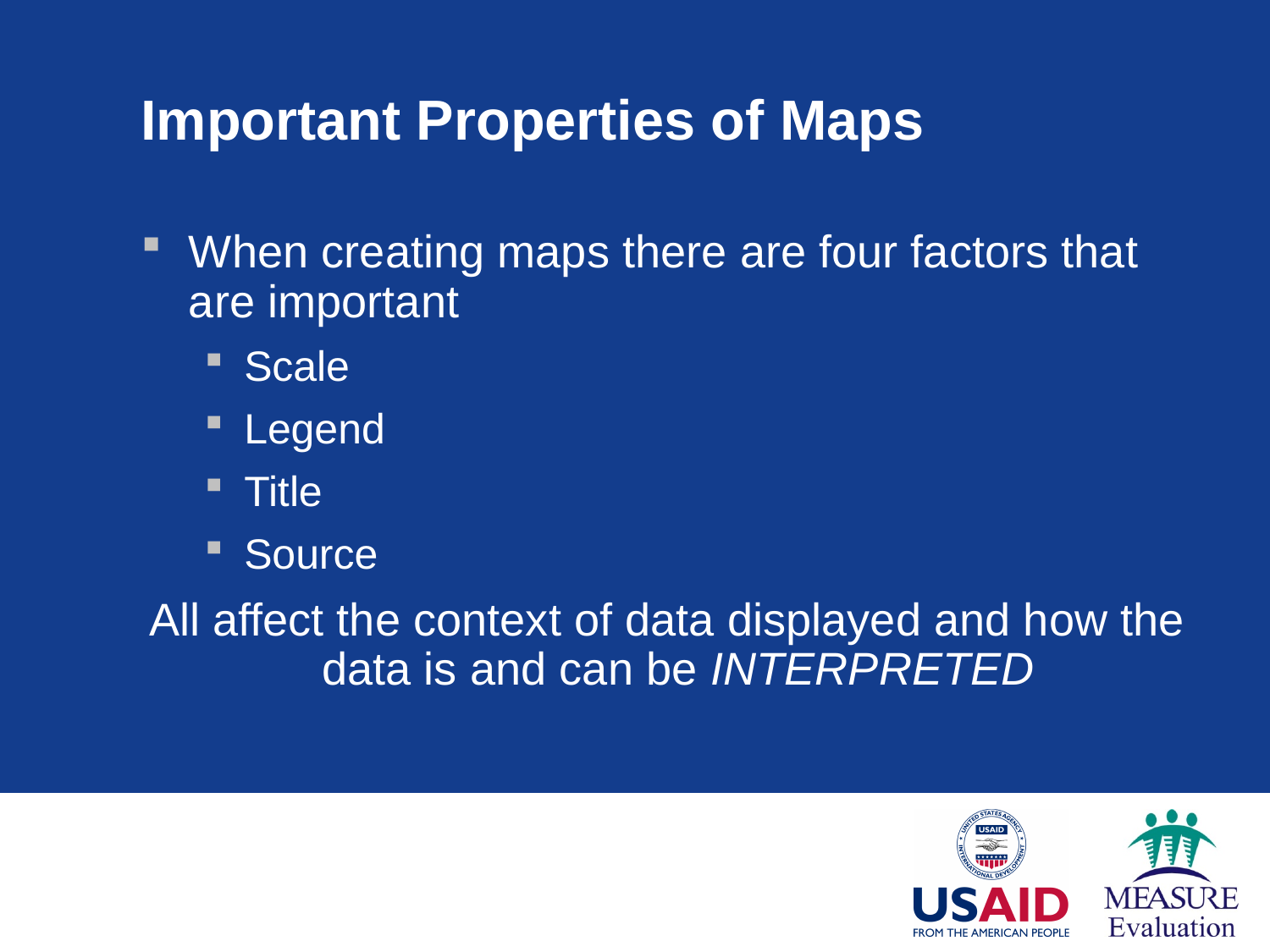

Important Properties of Maps
When creating maps there are four factors that are important
Scale
Legend
Title
Source
All affect the context of data displayed and how the data is and can be INTERPRETED